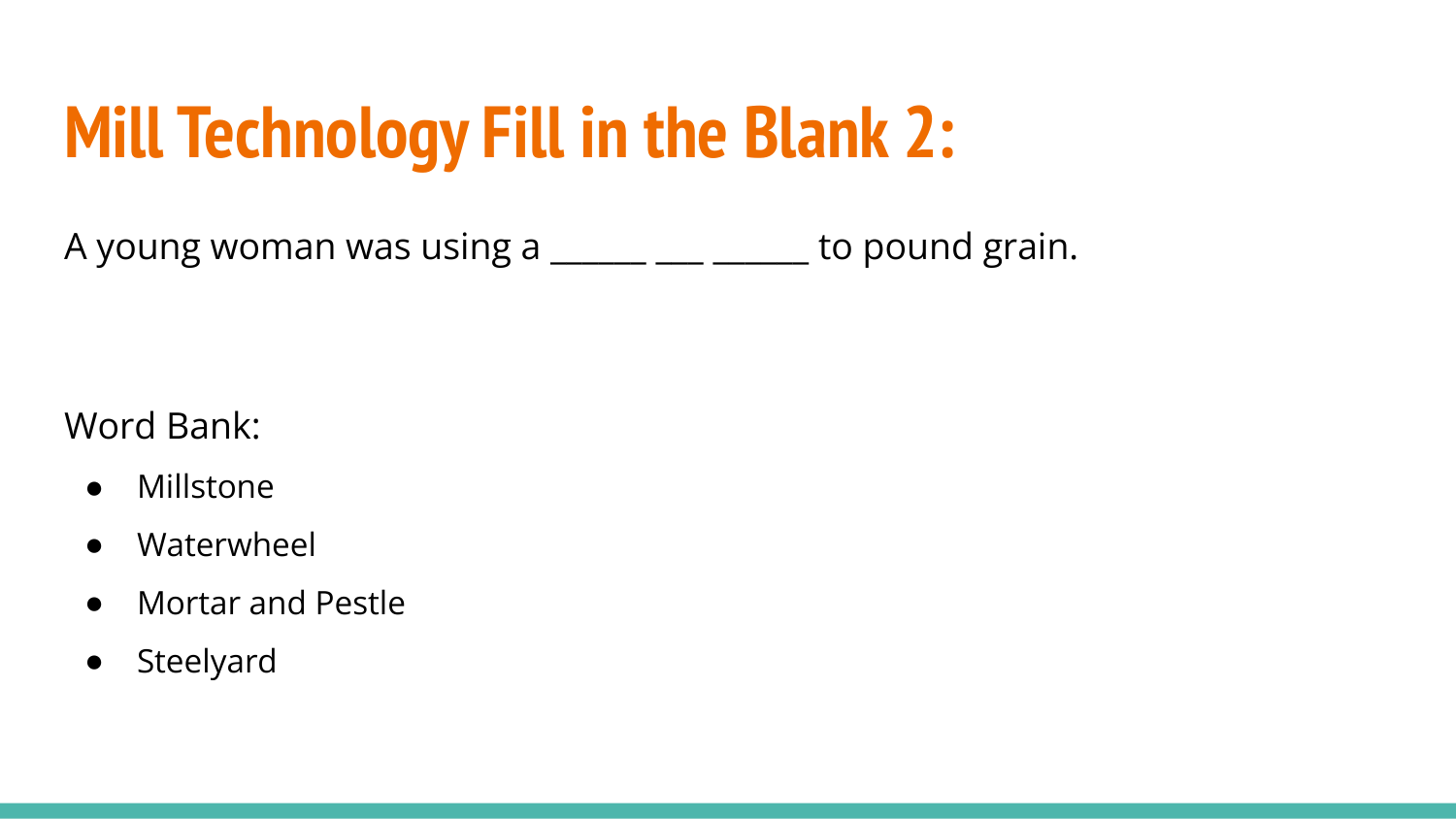

# Mill Technology Fill in the Blank 2:
A young woman was using a ______ ___ ______ to pound grain.

Word Bank:
Millstone
Waterwheel
Mortar and Pestle
Steelyard